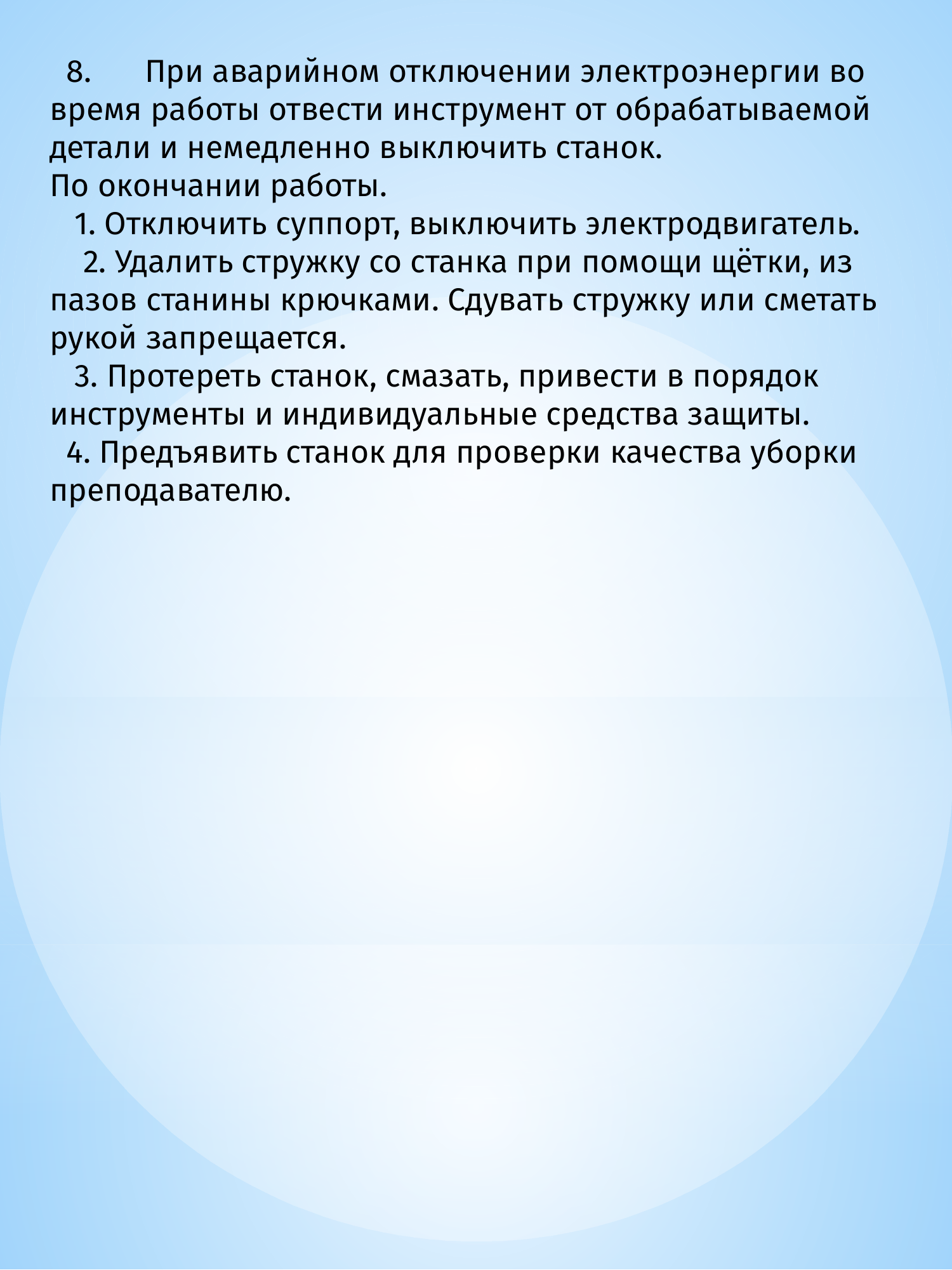

8.	При аварийном отключении электроэнергии во время работы отвести инструмент от обрабатываемой детали и немедленно выключить станок.
По окончании работы.
   1. Отключить суппорт, выключить электродвигатель.
    2. Удалить стружку со станка при помощи щётки, из пазов станины крючками. Сдувать стружку или сметать рукой запрещается.
   3. Протереть станок, смазать, привести в порядок инструменты и индивидуальные средства защиты.
  4. Предъявить станок для проверки качества уборки преподавателю.